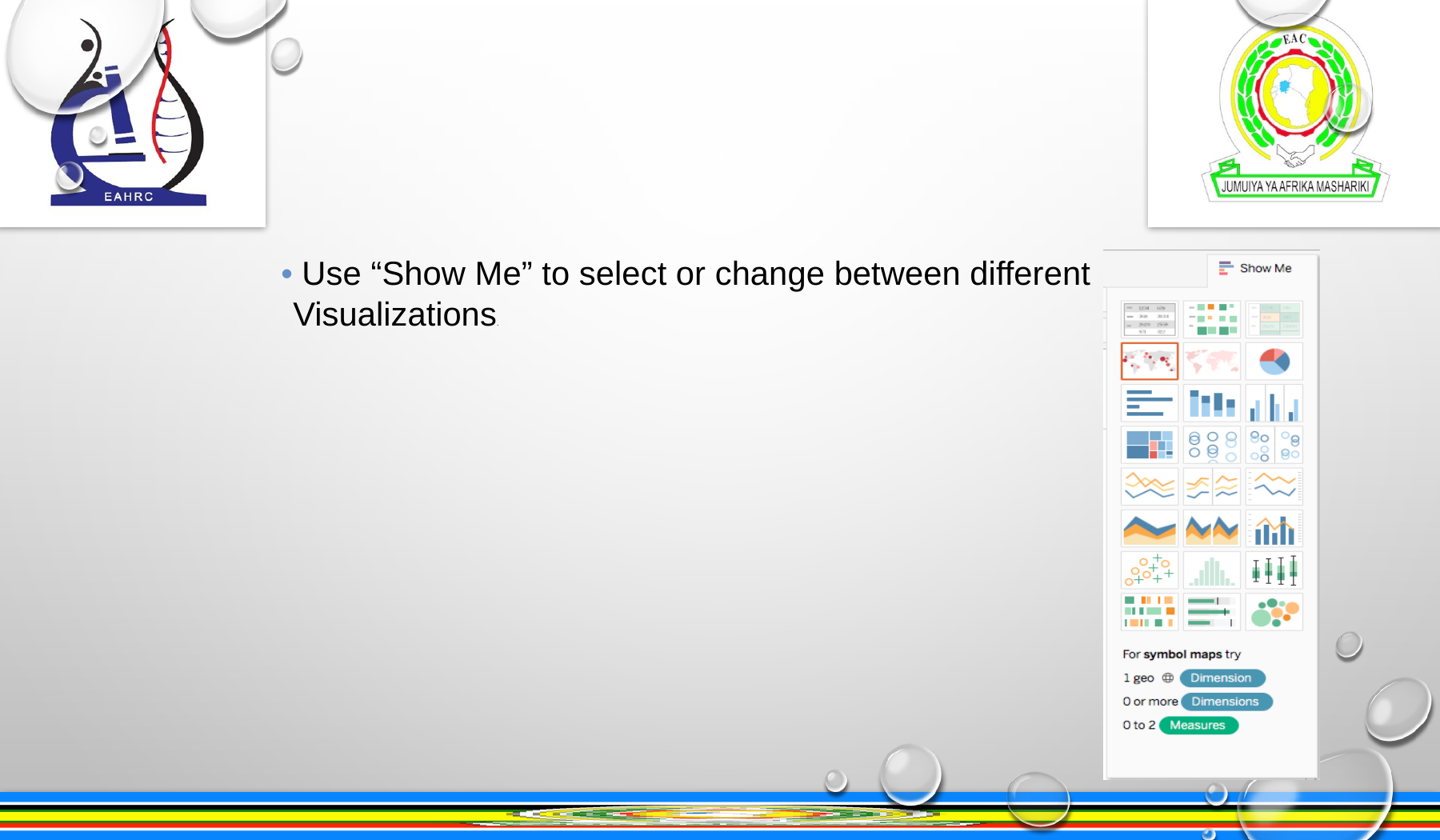

TABLEAU INTERFACE OVERVIEW

• Use “Show Me” to select or change between different
Visualizations.